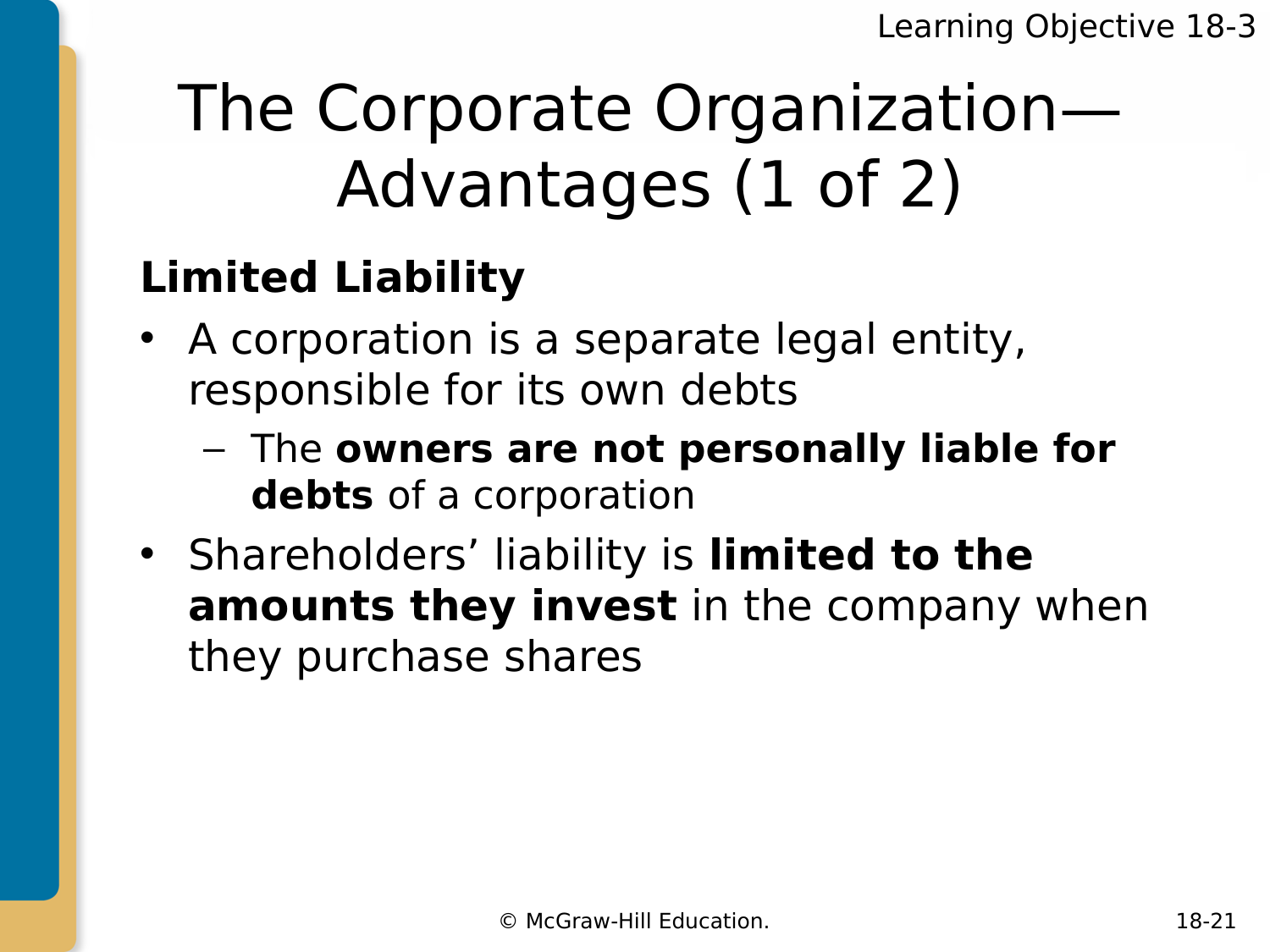

Learning Objective 18-3
# The Corporate Organization—Advantages (1 of 2)
Limited Liability
A corporation is a separate legal entity, responsible for its own debts
The owners are not personally liable for debts of a corporation
Shareholders’ liability is limited to the amounts they invest in the company when they purchase shares